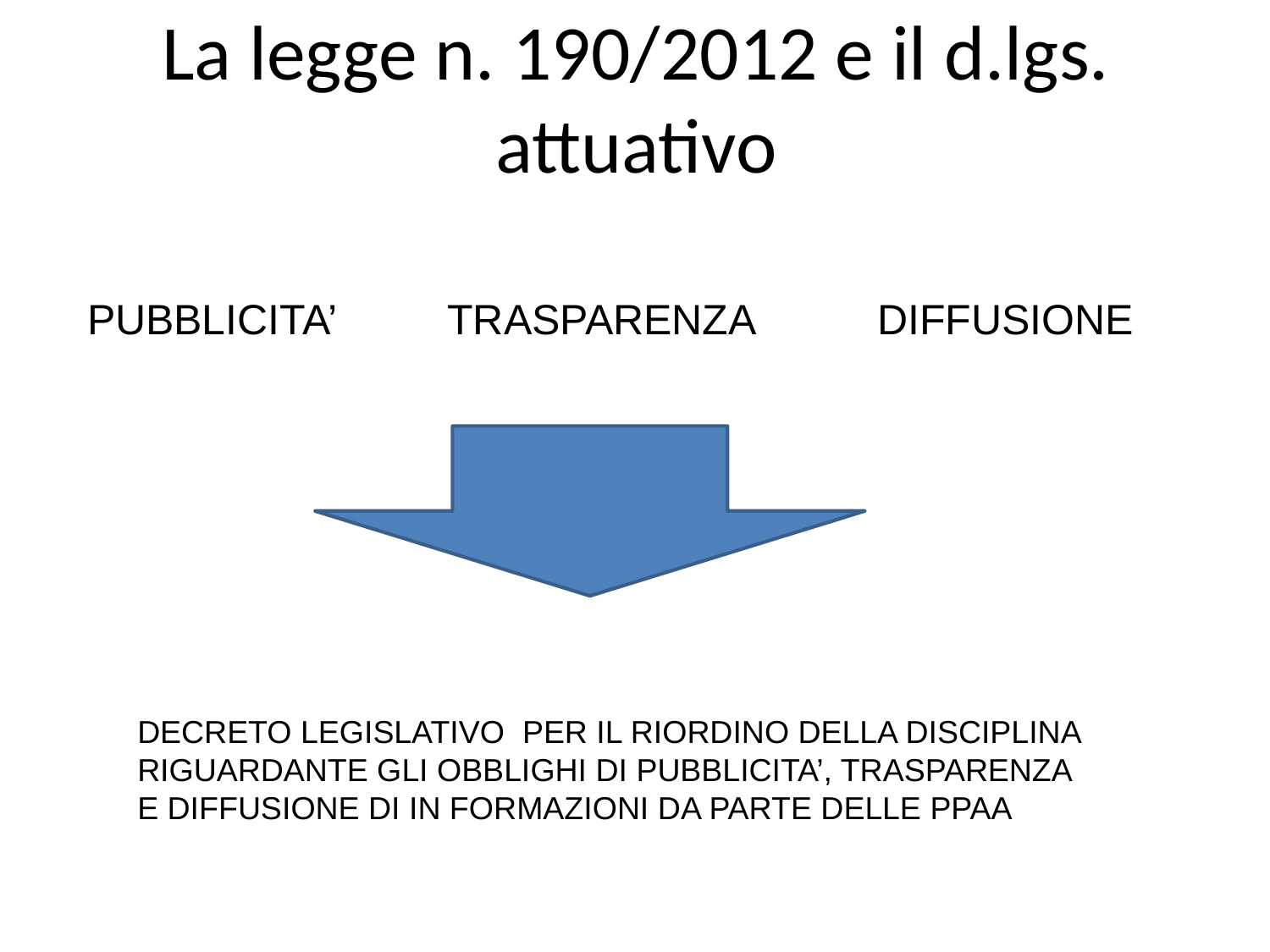

# La legge n. 190/2012 e il d.lgs. attuativo
PUBBLICITA’
TRASPARENZA
DIFFUSIONE

DECRETO LEGISLATIVO  PER IL RIORDINO DELLA DISCIPLINA RIGUARDANTE GLI OBBLIGHI DI PUBBLICITA’, TRASPARENZA E DIFFUSIONE DI IN FORMAZIONI DA PARTE DELLE PPAA